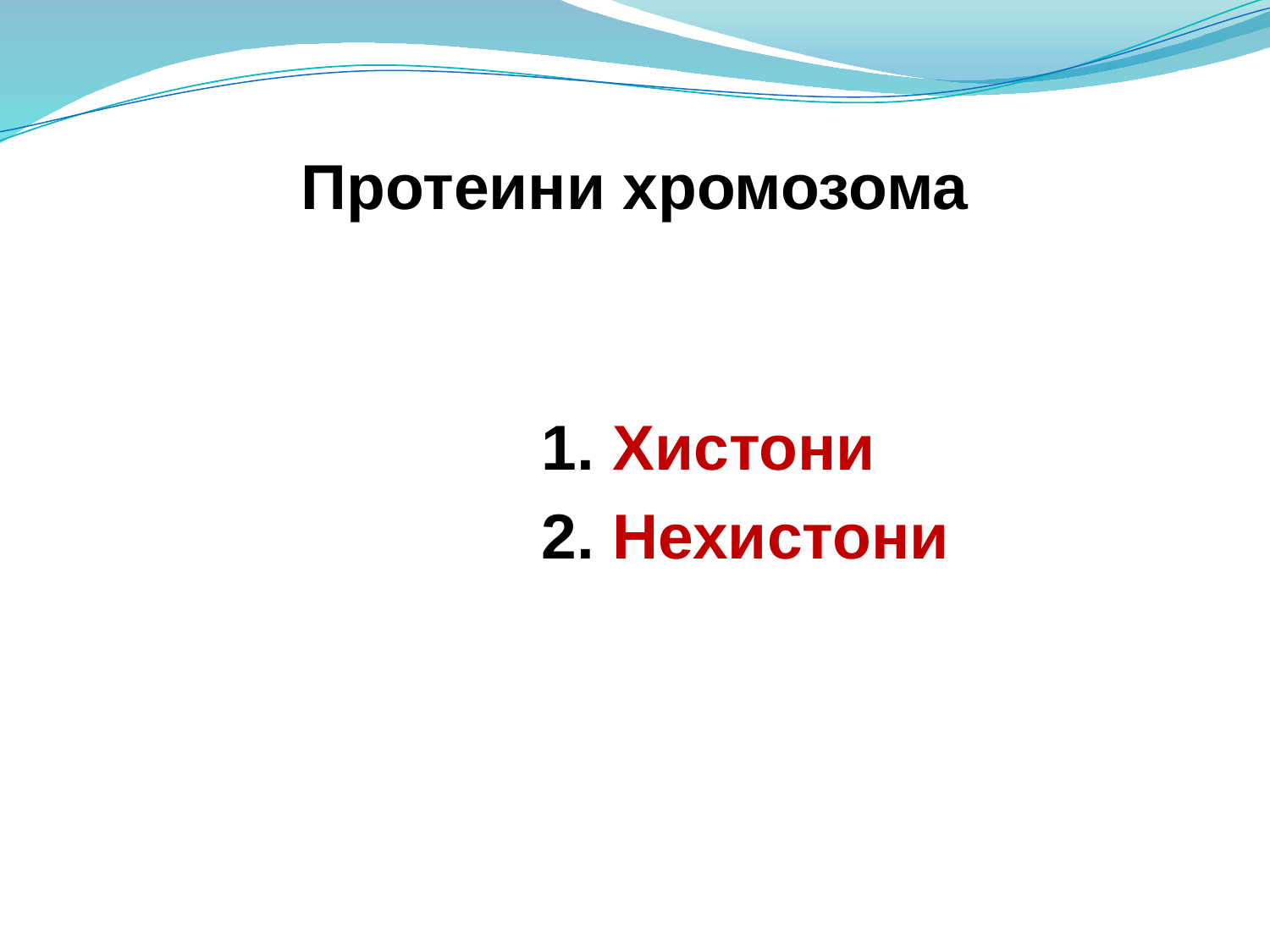

# Протеини хромозома

				1. Хистони
				2. Нехистони